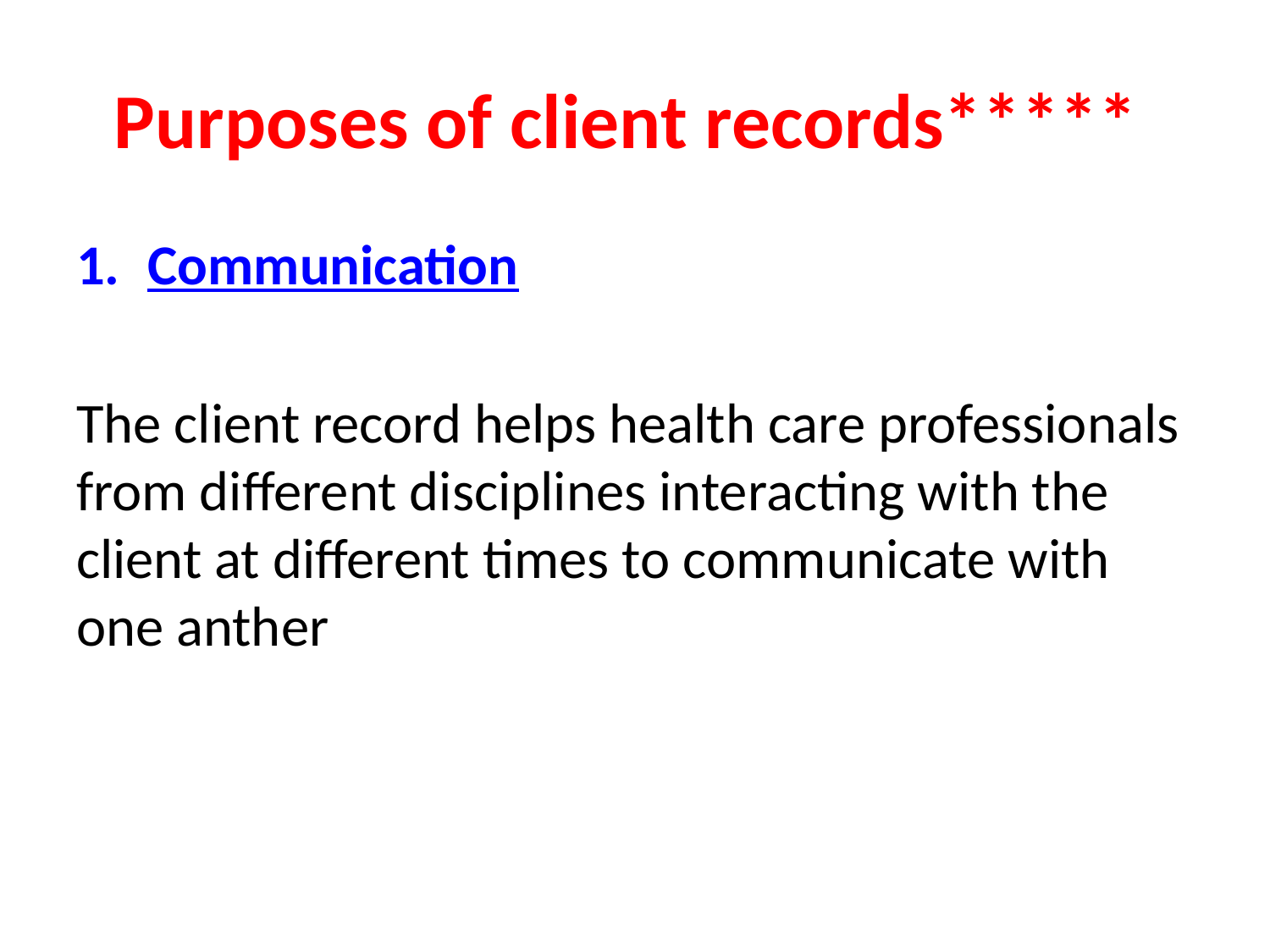

# Purposes of client records*****
Communication

The client record helps health care professionals from different disciplines interacting with the client at different times to communicate with one anther